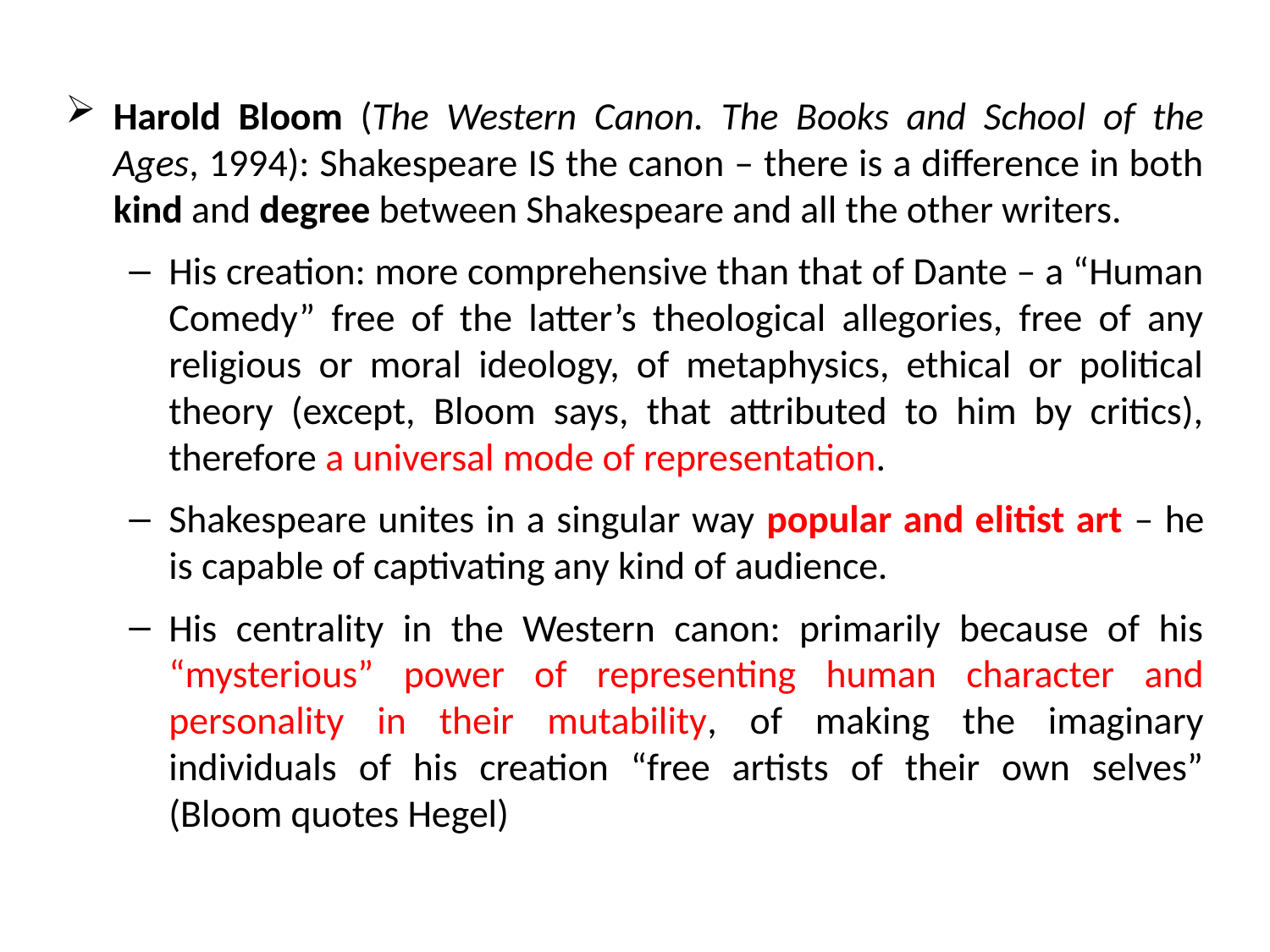

Harold Bloom (The Western Canon. The Books and School of the Ages, 1994): Shakespeare IS the canon – there is a difference in both kind and degree between Shakespeare and all the other writers.
His creation: more comprehensive than that of Dante – a “Human Comedy” free of the latter’s theological allegories, free of any religious or moral ideology, of metaphysics, ethical or political theory (except, Bloom says, that attributed to him by critics), therefore a universal mode of representation.
Shakespeare unites in a singular way popular and elitist art – he is capable of captivating any kind of audience.
His centrality in the Western canon: primarily because of his “mysterious” power of representing human character and personality in their mutability, of making the imaginary individuals of his creation “free artists of their own selves” (Bloom quotes Hegel)